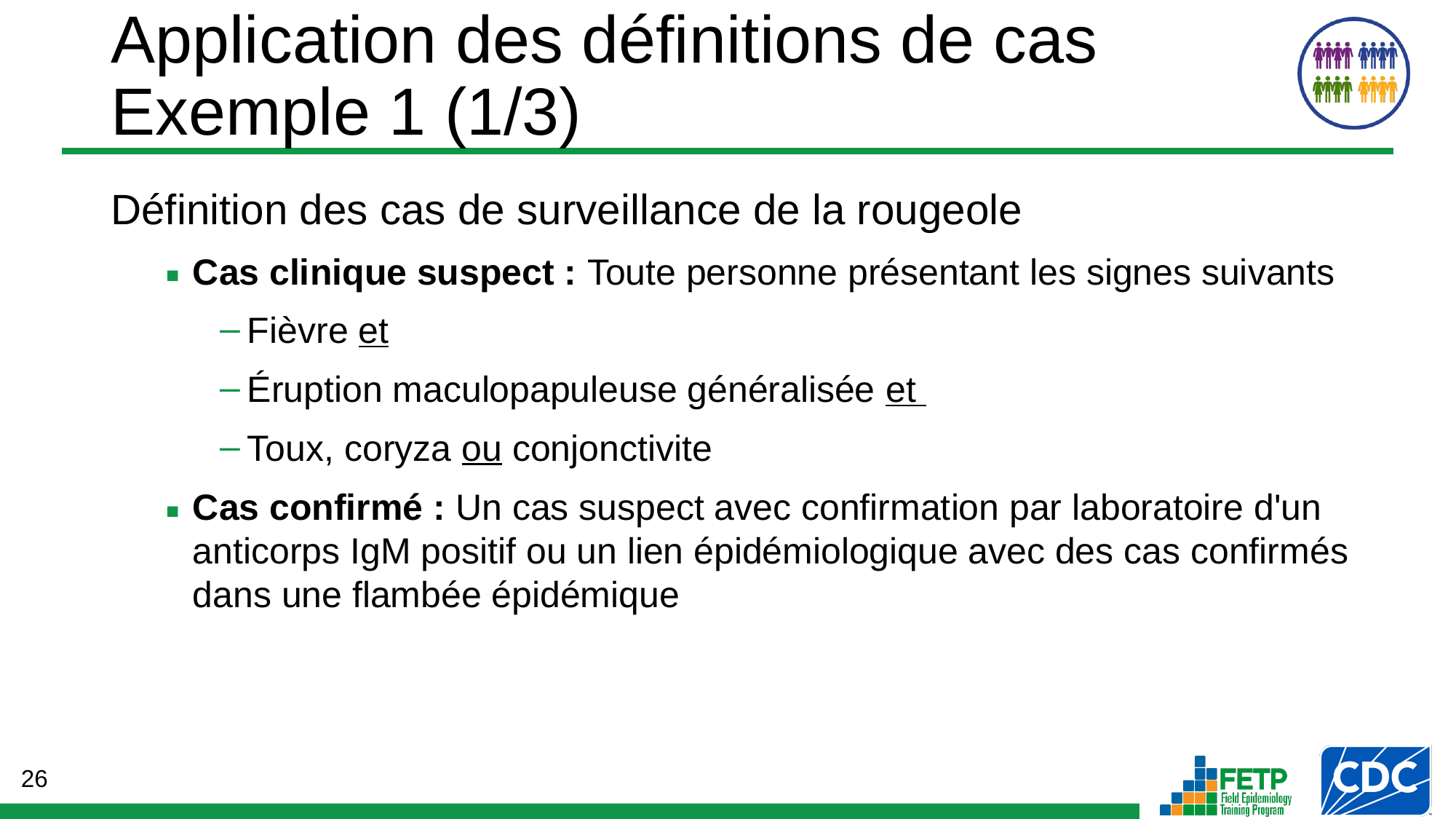

# Application des définitions de cas Exemple 1 (1/3)
Définition des cas de surveillance de la rougeole
Cas clinique suspect : Toute personne présentant les signes suivants
Fièvre et
Éruption maculopapuleuse généralisée et
Toux, coryza ou conjonctivite
Cas confirmé : Un cas suspect avec confirmation par laboratoire d'un anticorps IgM positif ou un lien épidémiologique avec des cas confirmés dans une flambée épidémique